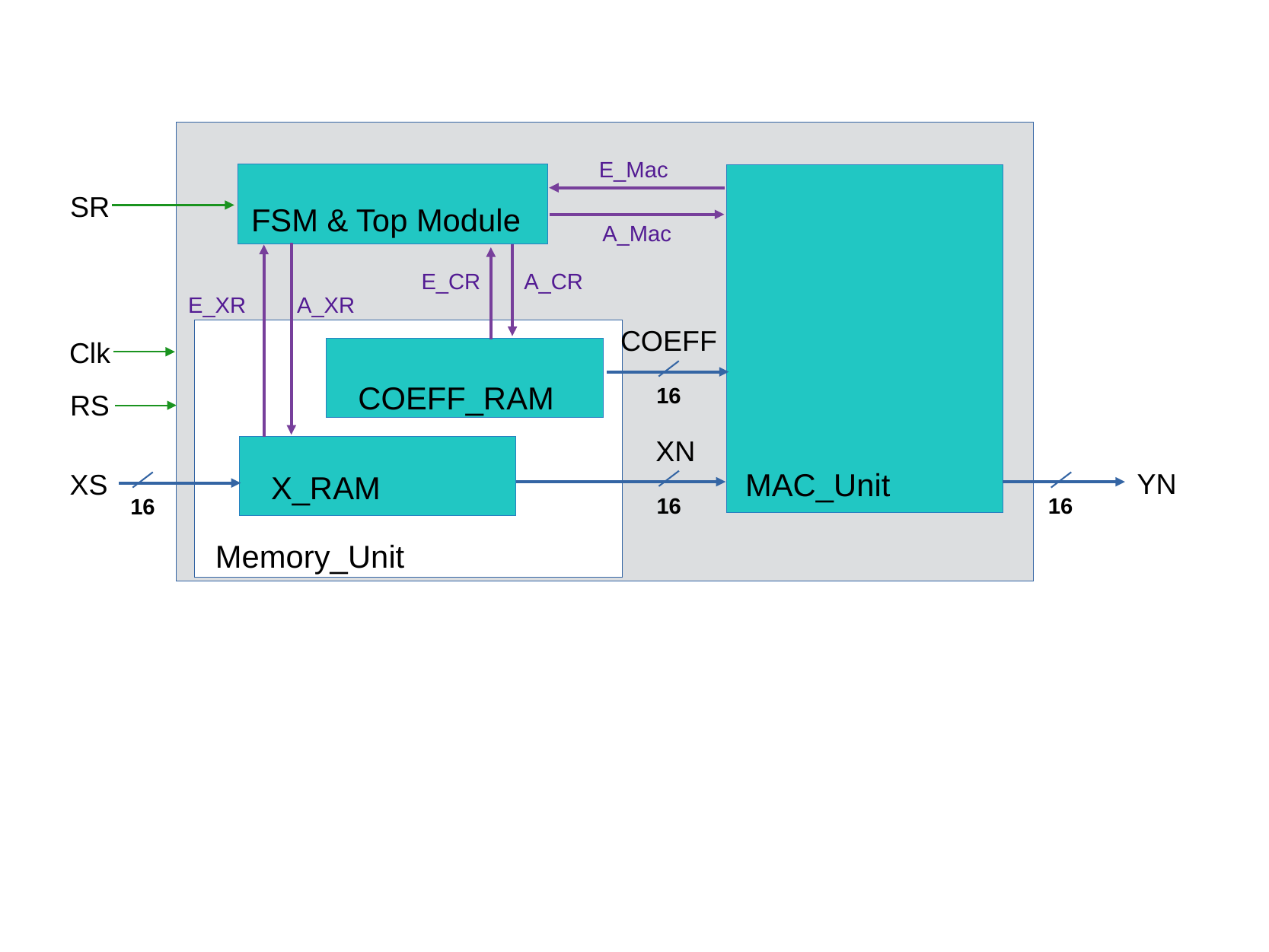

E_Mac

SR

FSM & Top Module

A_Mac

E_CR
A_CR
E_XR
A_XR
COEFF

Clk

COEFF_RAM
16
RS

XN

MAC_Unit
YN
XS
X_RAM

16
16
16
Memory_Unit